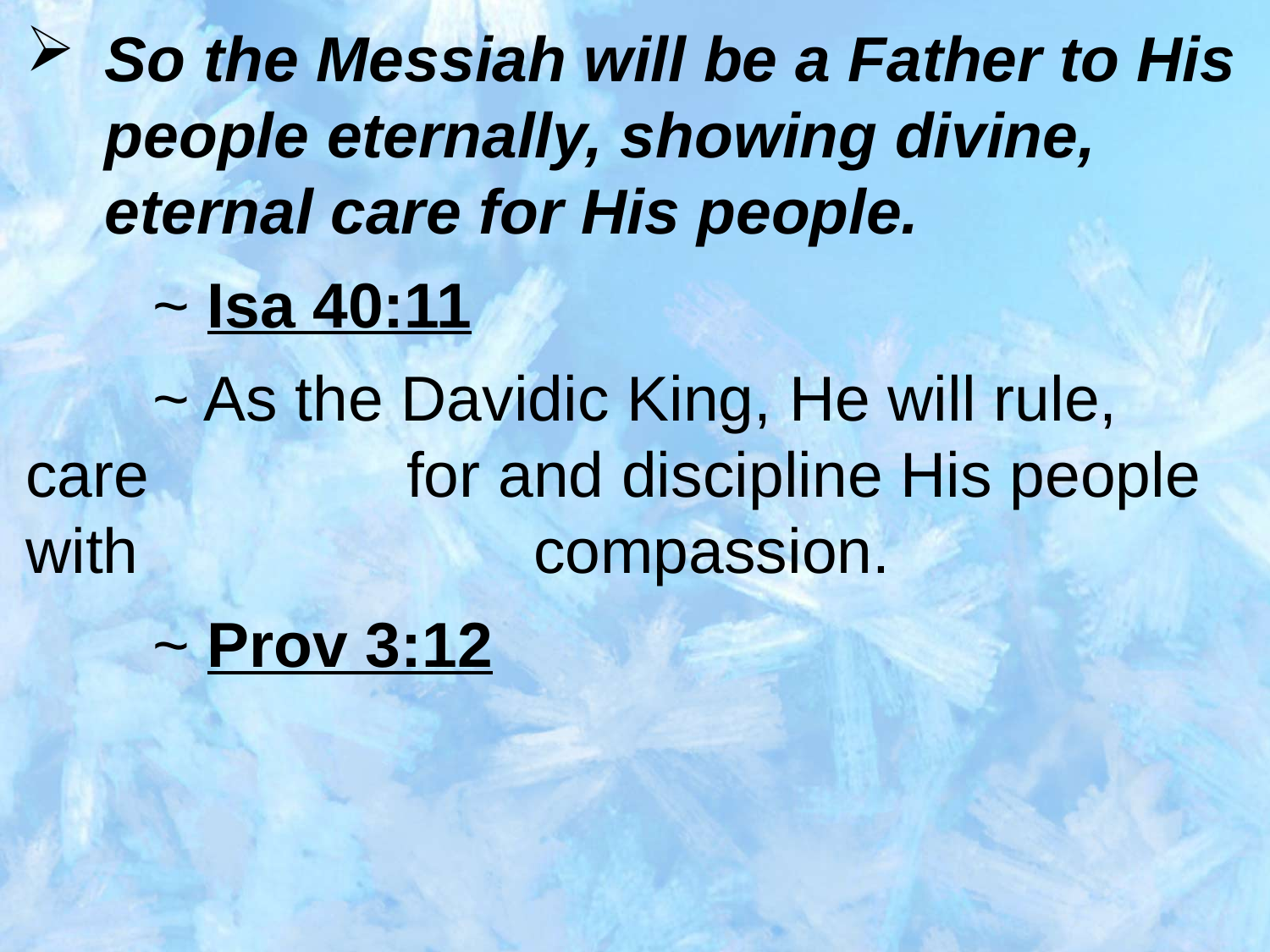

So the Messiah will be a Father to His people eternally, showing divine, eternal care for His people.
	~ Isa 40:11
	~ As the Davidic King, He will rule, care 		for and discipline His people with 			compassion.
	~ Prov 3:12